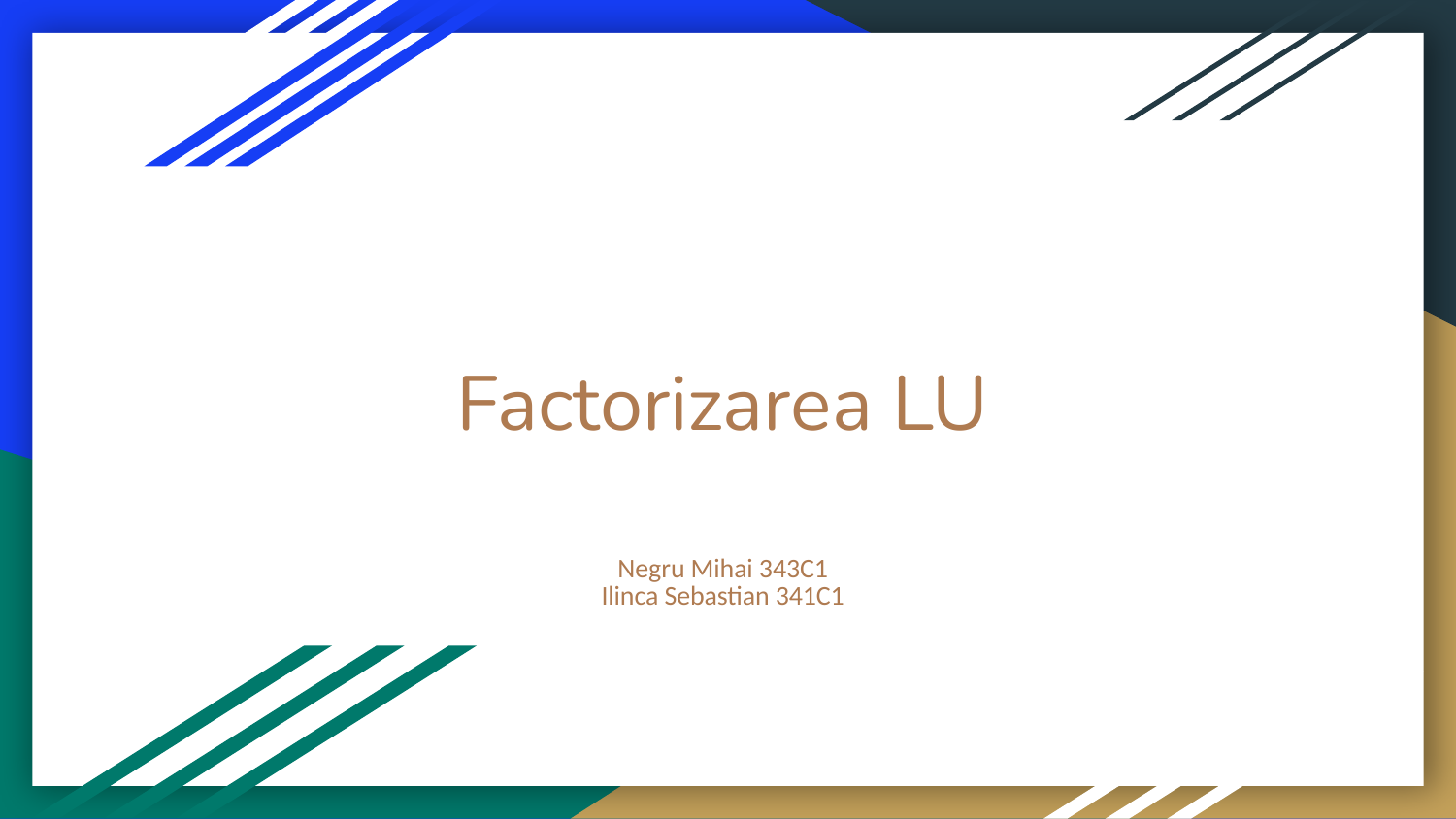

# Factorizarea LU
Negru Mihai 343C1
Ilinca Sebastian 341C1